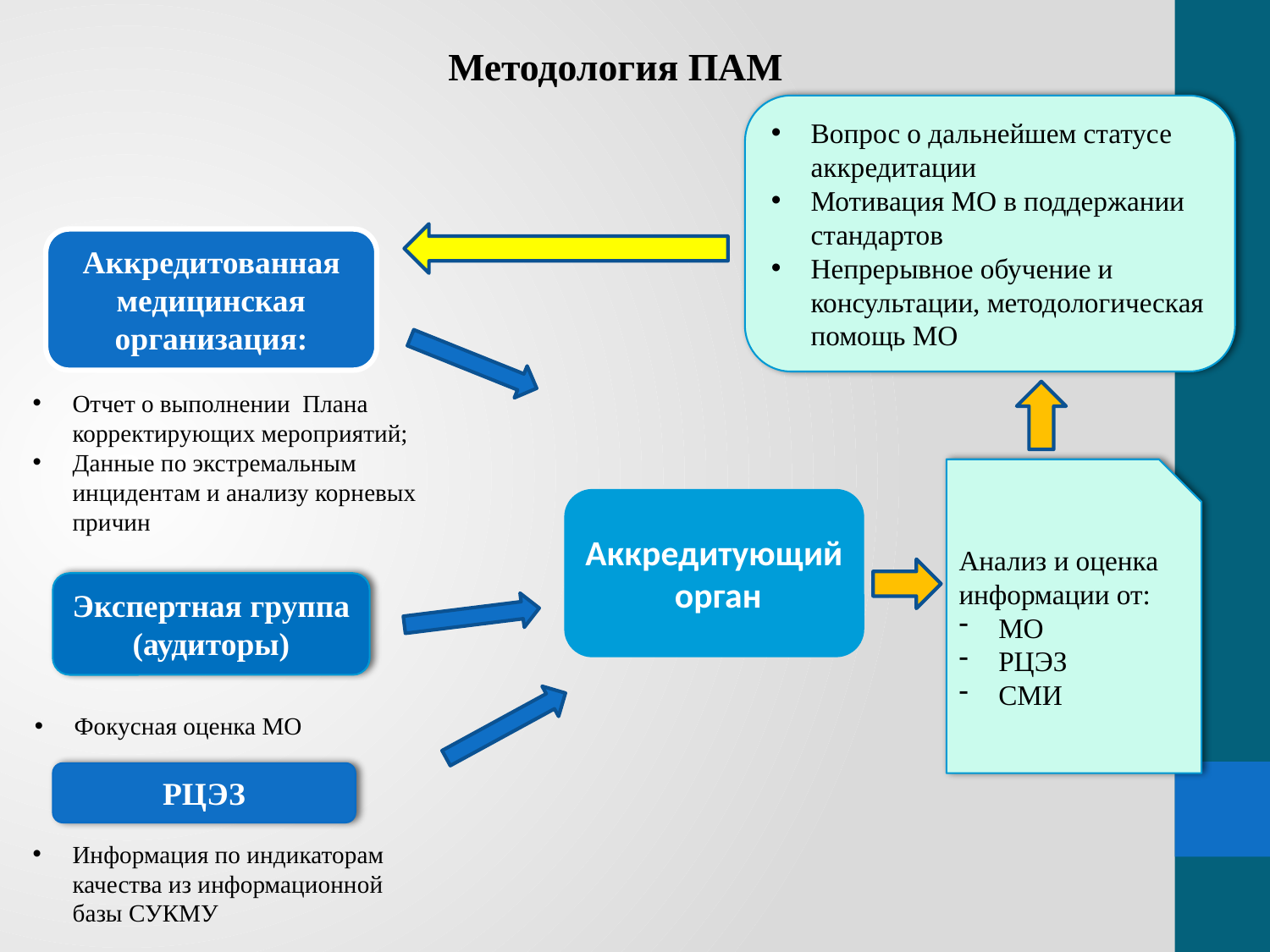

Методология ПАМ
Вопрос о дальнейшем статусе аккредитации
Мотивация МО в поддержании стандартов
Непрерывное обучение и консультации, методологическая помощь МО

Аккредитованная медицинская организация:

Отчет о выполнении  Плана корректирующих мероприятий;
Данные по экстремальным инцидентам и анализу корневых причин

Анализ и оценка информации от:
МО
РЦЭЗ
СМИ
Аккредитующий
 орган

Экспертная группа (аудиторы)

Фокусная оценка МО

РЦЭЗ
Информация по индикаторам качества из информационной базы СУКМУ